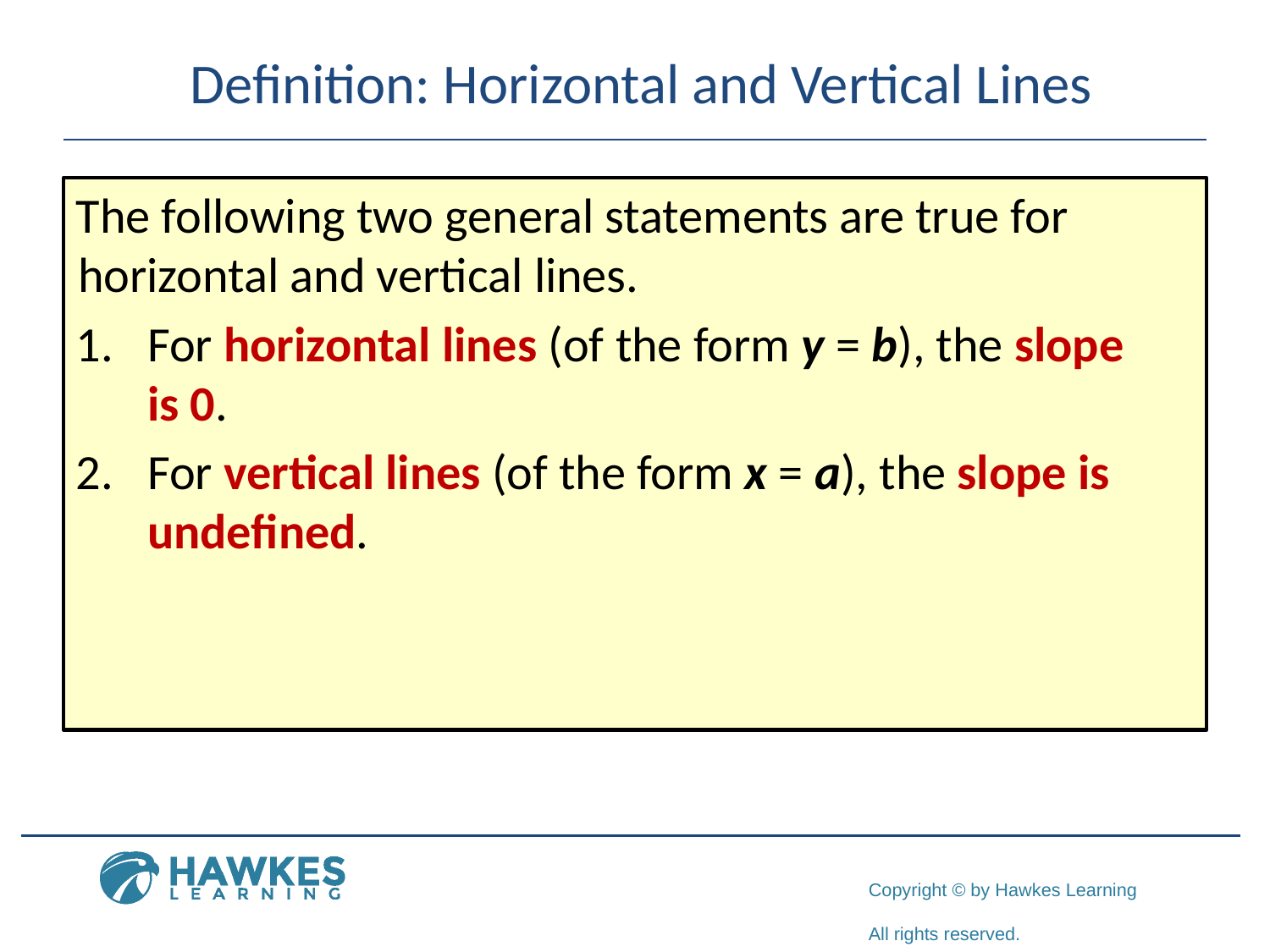

# Definition: Horizontal and Vertical Lines
The following two general statements are true for horizontal and vertical lines.
For horizontal lines (of the form y = b), the slope is 0.
For vertical lines (of the form x = a), the slope is undefined.